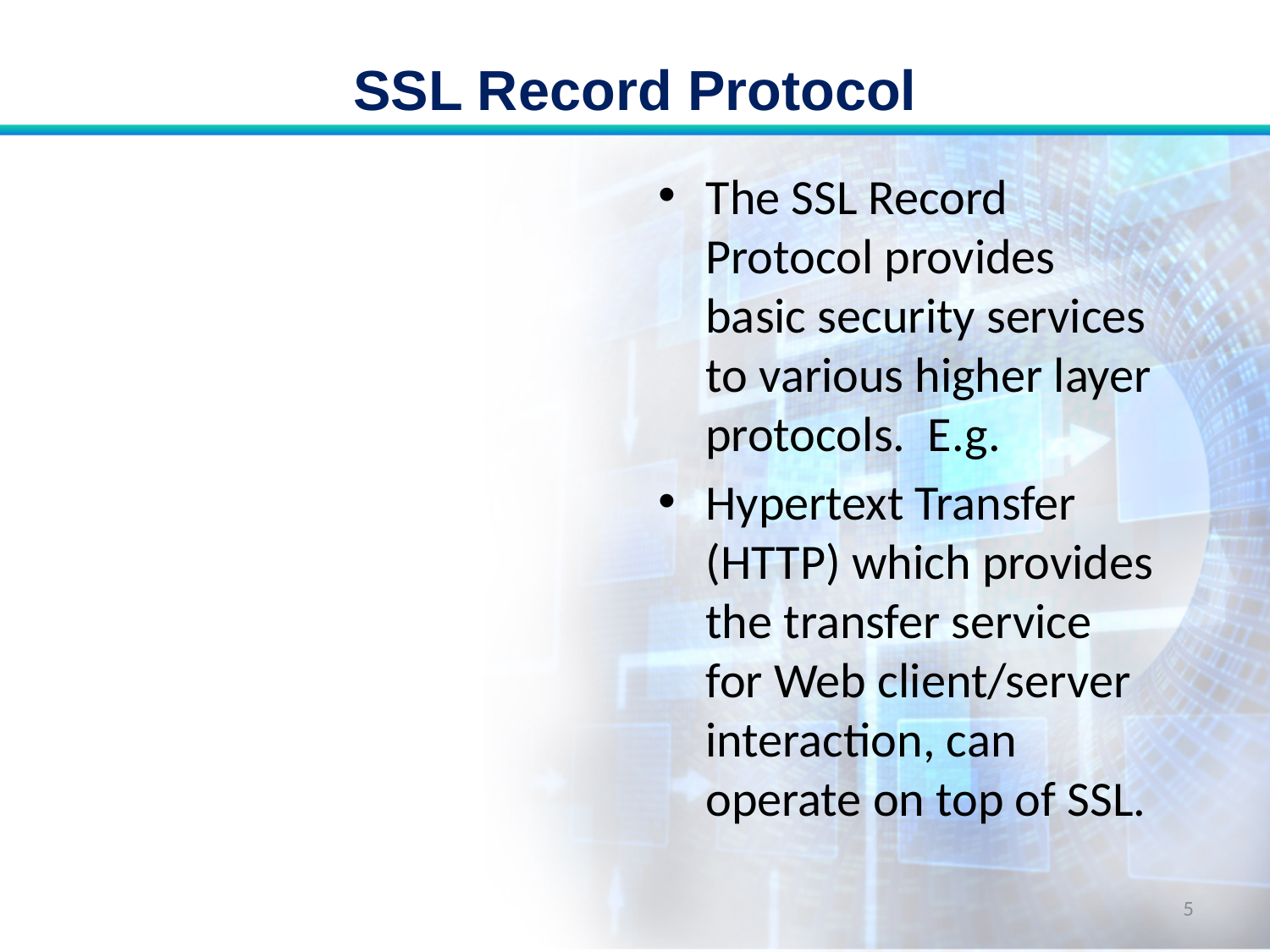

# SSL Record Protocol
The SSL Record Protocol provides basic security services to various higher layer protocols.  E.g.
Hypertext Transfer (HTTP) which provides the transfer service for Web client/server interaction, can operate on top of SSL.
5